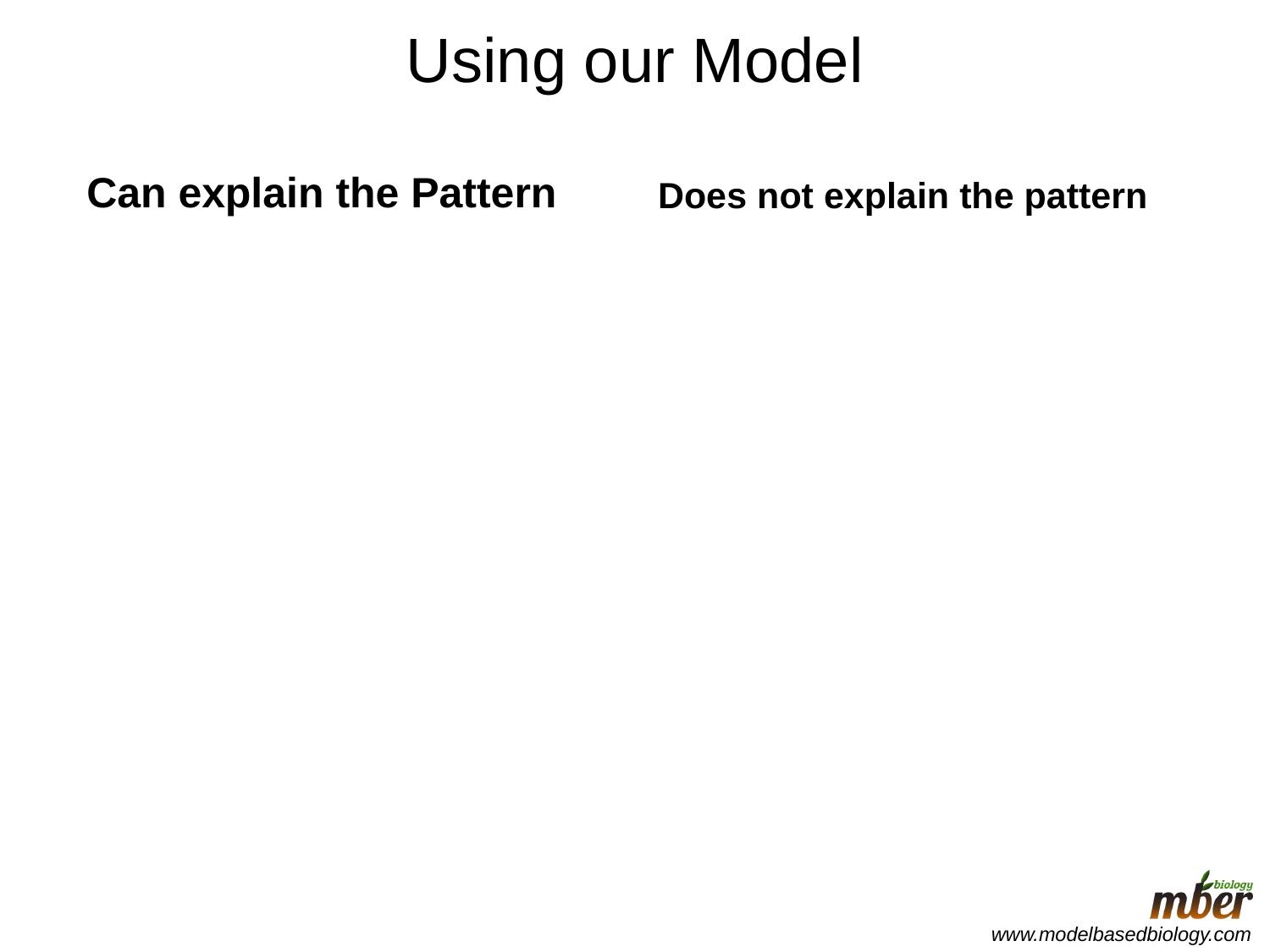

# Using our Model
Can explain the Pattern
Does not explain the pattern